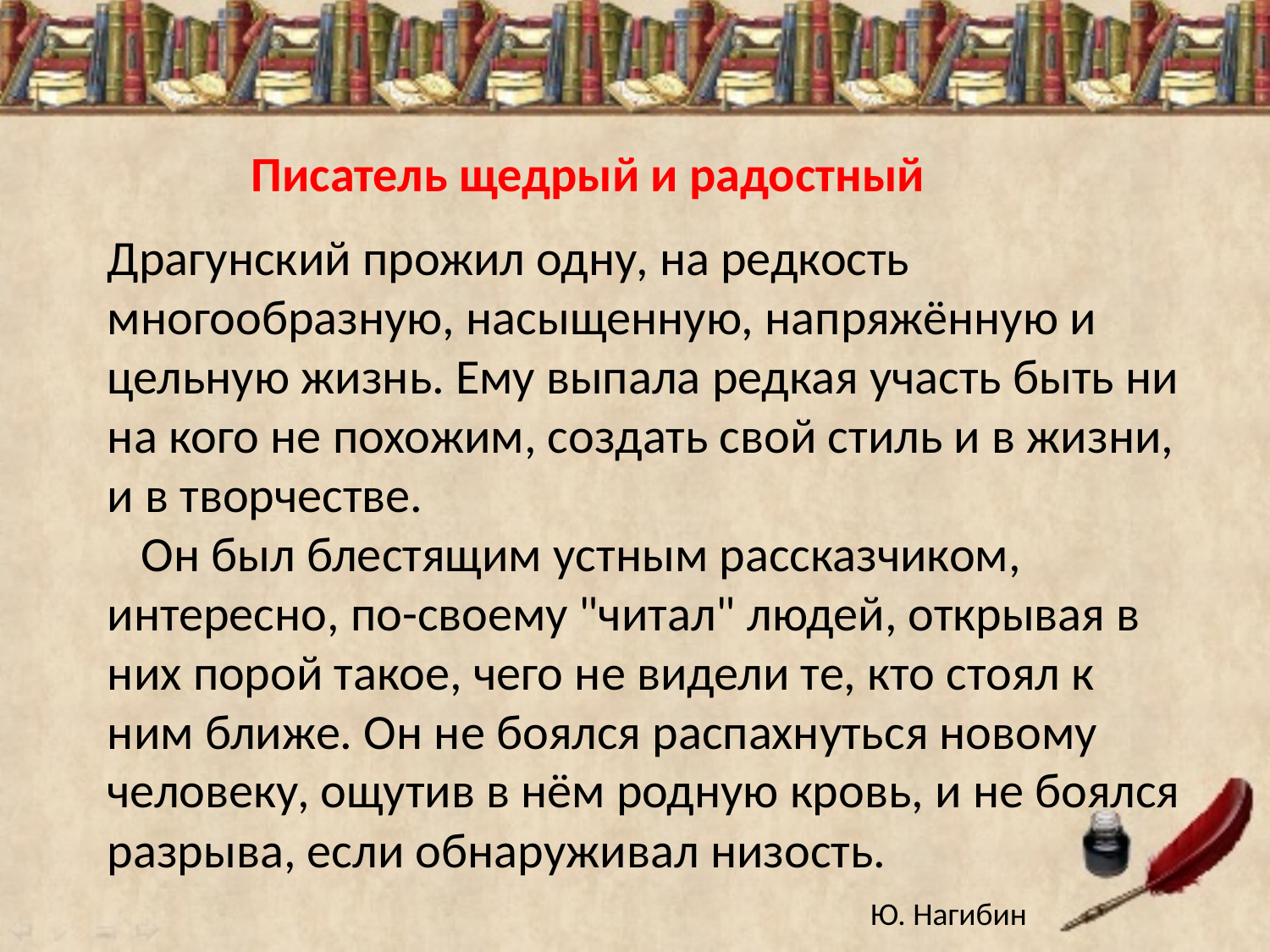

Писатель щедрый и радостный
Драгунский прожил одну, на редкость многообразную, насыщенную, напряжённую и цельную жизнь. Ему выпала редкая участь быть ни на кого не похожим, создать свой стиль и в жизни, и в творчестве.
   Он был блестящим устным рассказчиком, интересно, по-своему "читал" людей, открывая в них порой такое, чего не видели те, кто стоял к ним ближе. Он не боялся распахнуться новому человеку, ощутив в нём родную кровь, и не боялся разрыва, если обнаруживал низость.
Ю. Нагибин